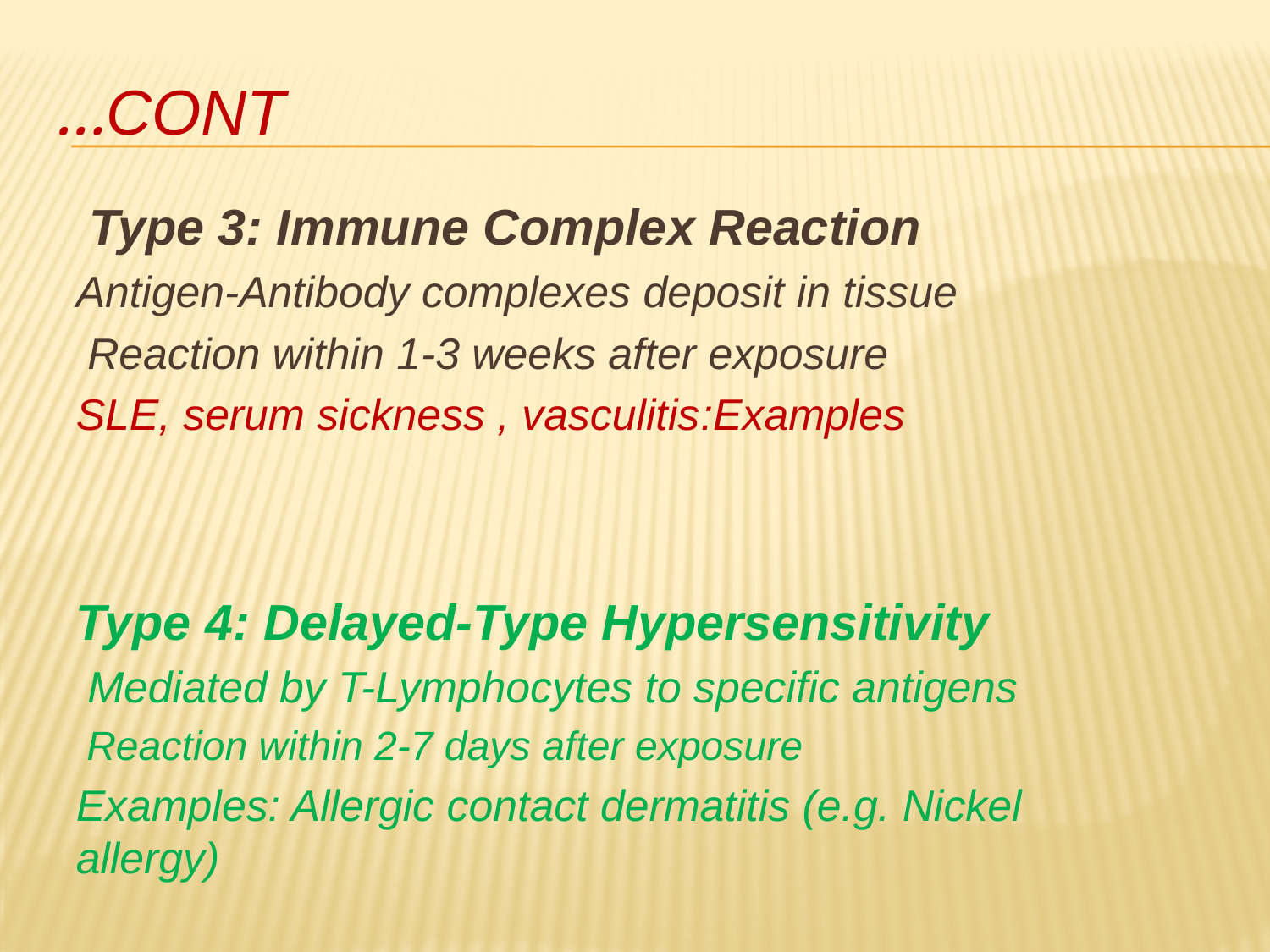

# Cont…
Type 3: Immune Complex Reaction
Antigen-Antibody complexes deposit in tissue
Reaction within 1-3 weeks after exposure
SLE, serum sickness , vasculitis:Examples

Type 4: Delayed-Type Hypersensitivity
Mediated by T-Lymphocytes to specific antigens
Reaction within 2-7 days after exposure
Examples: Allergic contact dermatitis (e.g. Nickel allergy)